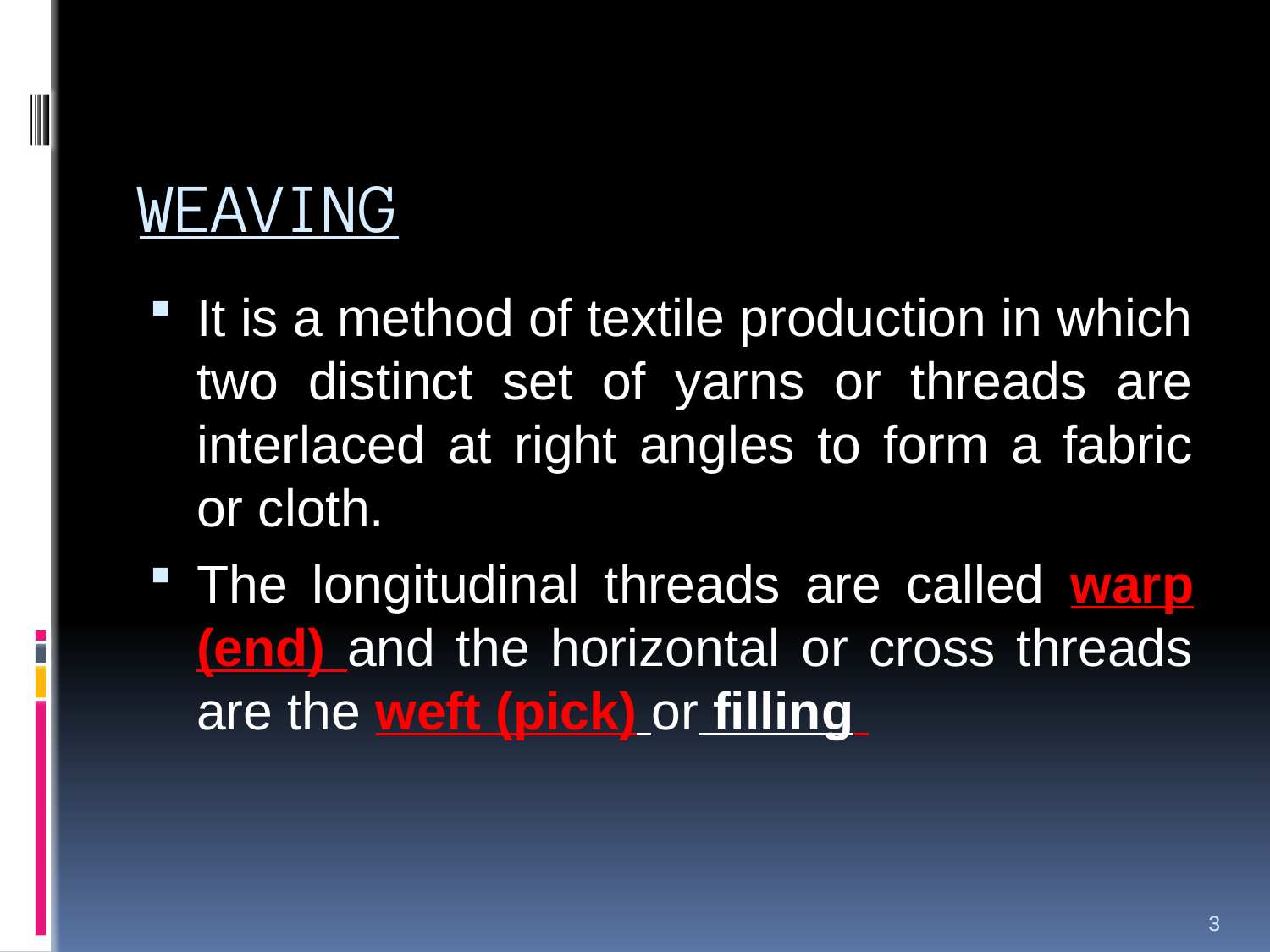

# WEAVING
It is a method of textile production in which two distinct set of yarns or threads are interlaced at right angles to form a fabric or cloth.
The longitudinal threads are called warp (end) and the horizontal or cross threads are the weft (pick) or filling
3